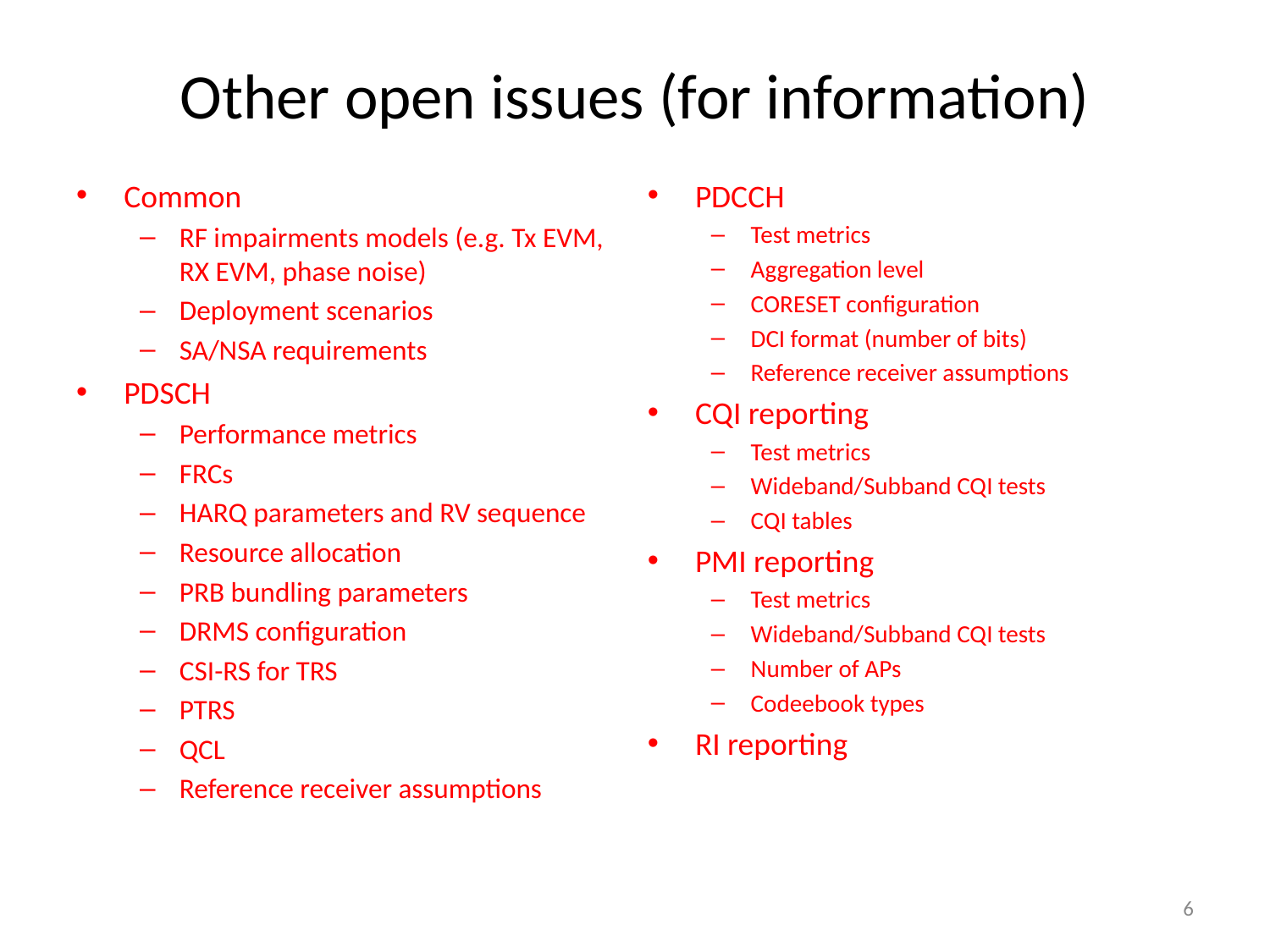

# Other open issues (for information)
Common
RF impairments models (e.g. Tx EVM, RX EVM, phase noise)
Deployment scenarios
SA/NSA requirements
PDSCH
Performance metrics
FRCs
HARQ parameters and RV sequence
Resource allocation
PRB bundling parameters
DRMS configuration
CSI-RS for TRS
PTRS
QCL
Reference receiver assumptions
PDCCH
Test metrics
Aggregation level
CORESET configuration
DCI format (number of bits)
Reference receiver assumptions
CQI reporting
Test metrics
Wideband/Subband CQI tests
CQI tables
PMI reporting
Test metrics
Wideband/Subband CQI tests
Number of APs
Codeebook types
RI reporting
6